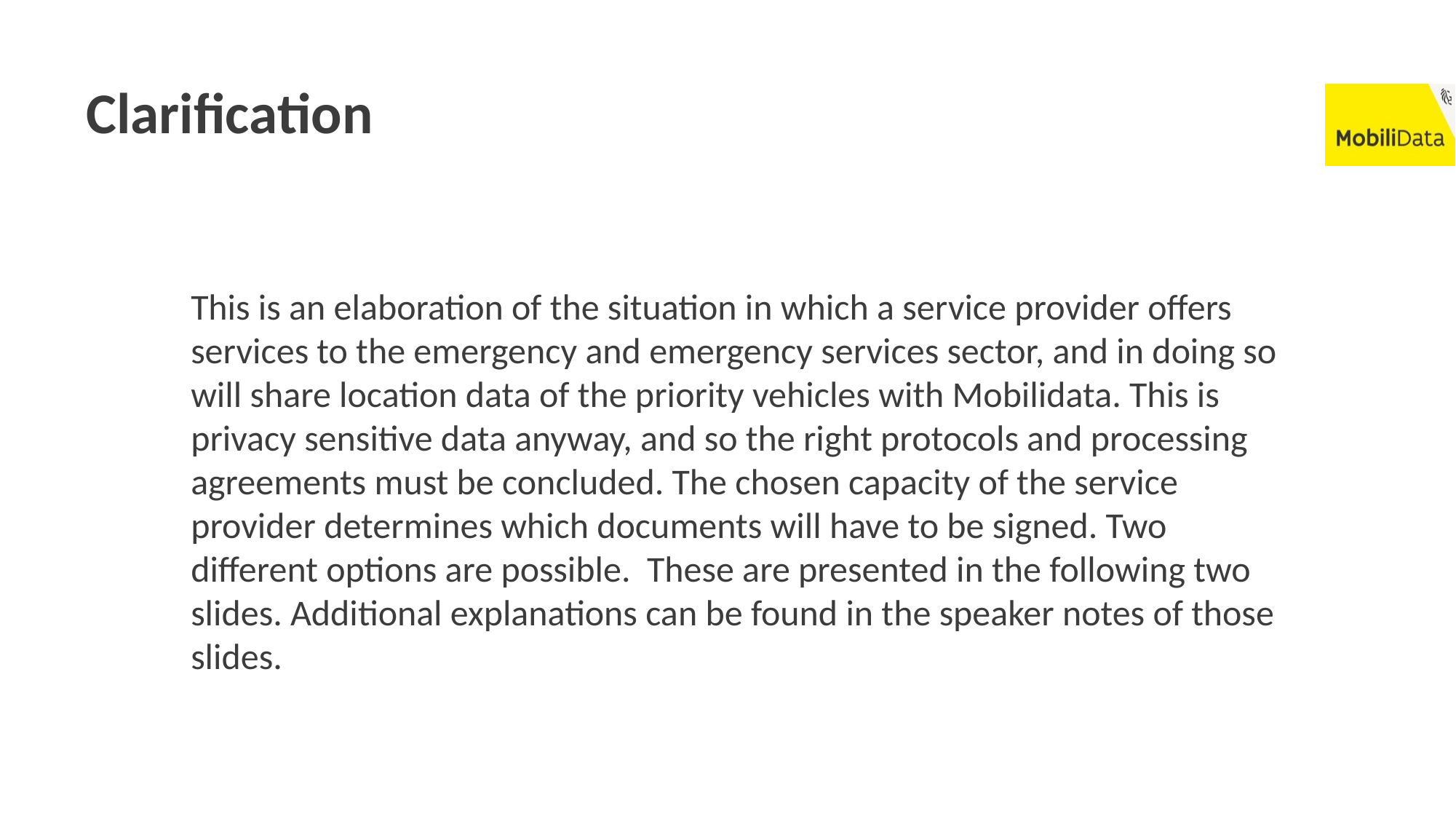

# Clarification
This is an elaboration of the situation in which a service provider offers services to the emergency and emergency services sector, and in doing so will share location data of the priority vehicles with Mobilidata. This is privacy sensitive data anyway, and so the right protocols and processing agreements must be concluded. The chosen capacity of the service provider determines which documents will have to be signed. Two different options are possible.  These are presented in the following two slides. Additional explanations can be found in the speaker notes of those slides.